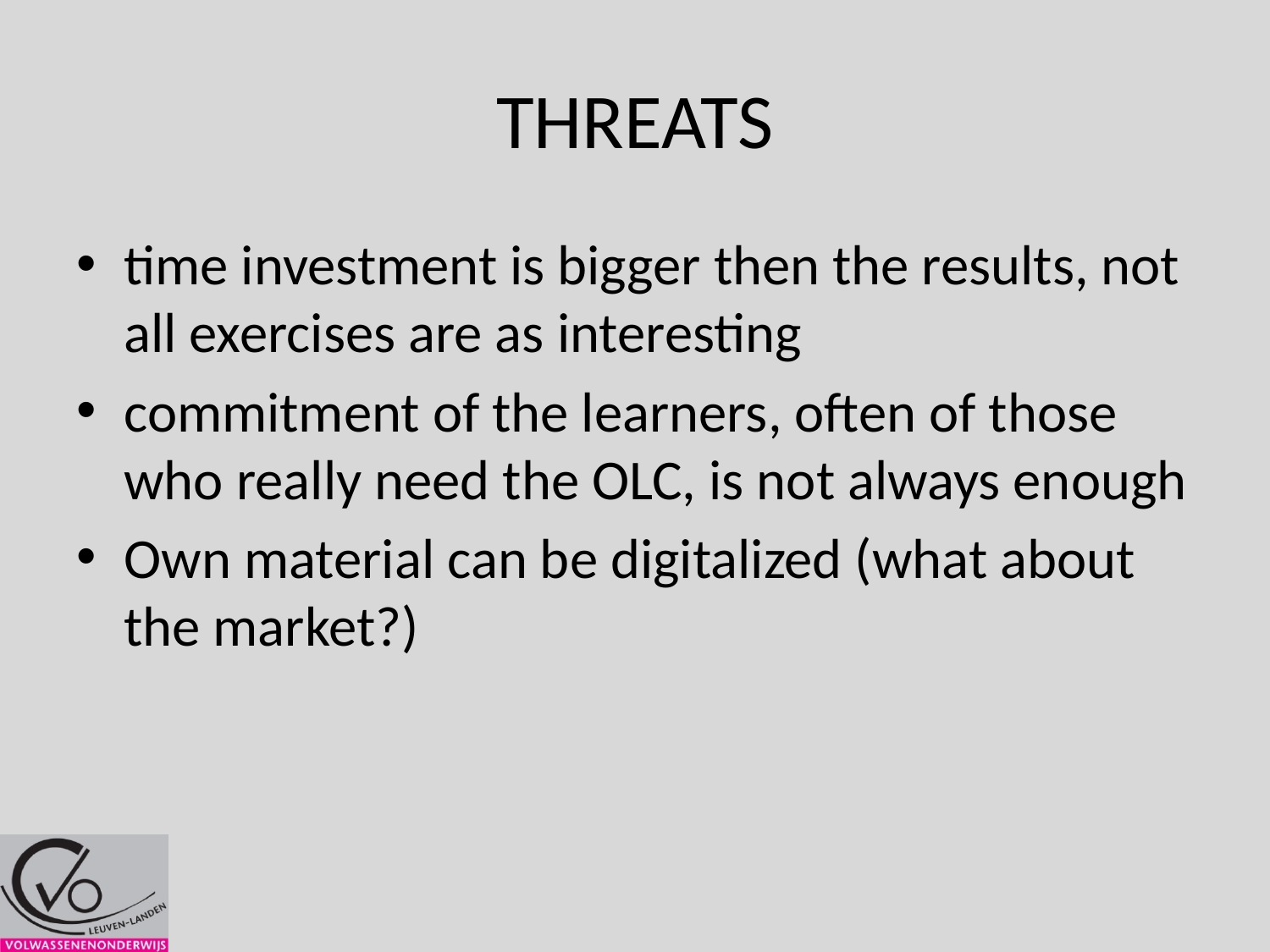

# THREATS
time investment is bigger then the results, not all exercises are as interesting
commitment of the learners, often of those who really need the OLC, is not always enough
Own material can be digitalized (what about the market?)